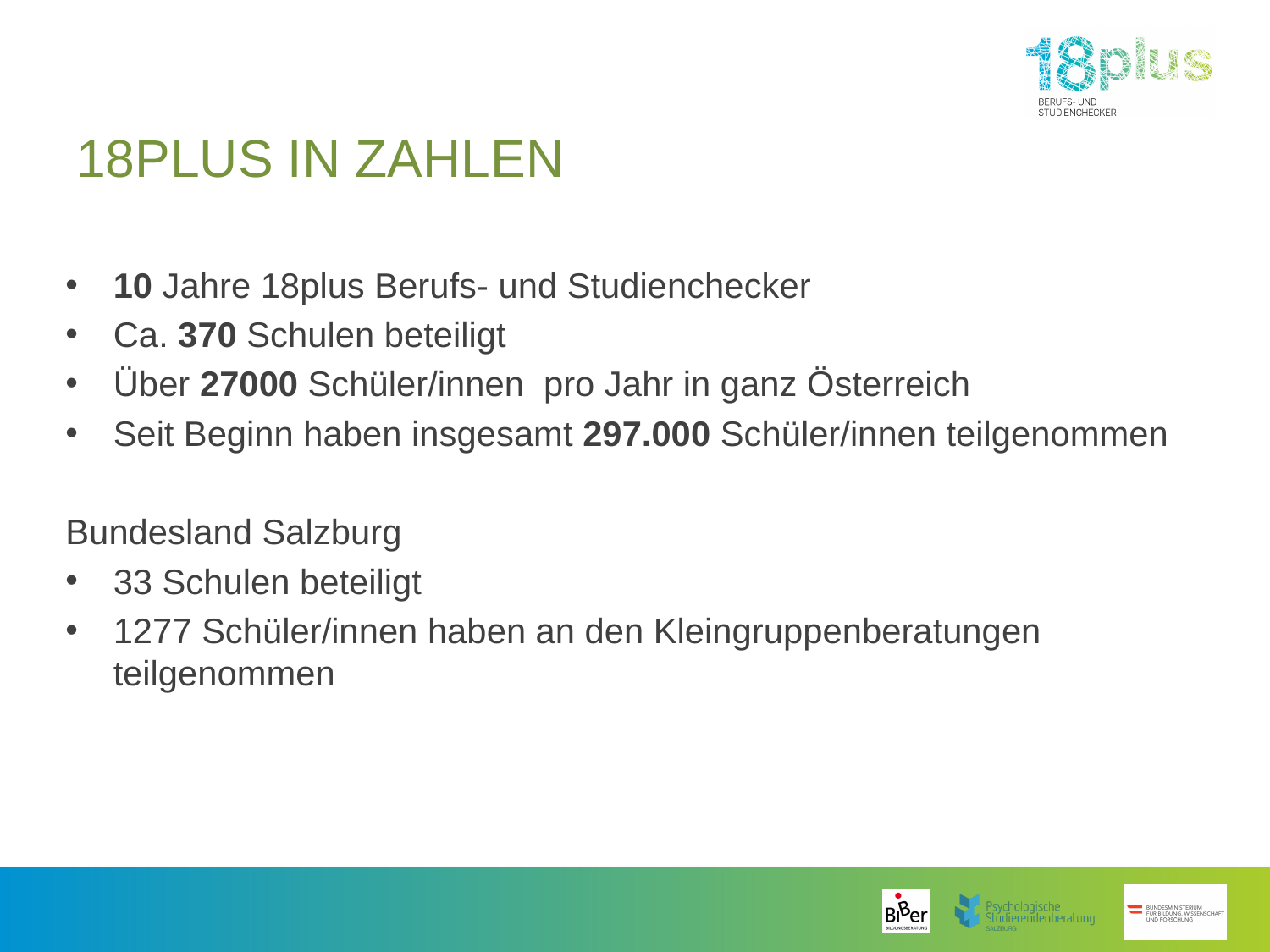

# 18plus in Zahlen
10 Jahre 18plus Berufs- und Studienchecker
Ca. 370 Schulen beteiligt
Über 27000 Schüler/innen  pro Jahr in ganz Österreich
Seit Beginn haben insgesamt 297.000 Schüler/innen teilgenommen

Bundesland Salzburg
33 Schulen beteiligt
1277 Schüler/innen haben an den Kleingruppenberatungen teilgenommen